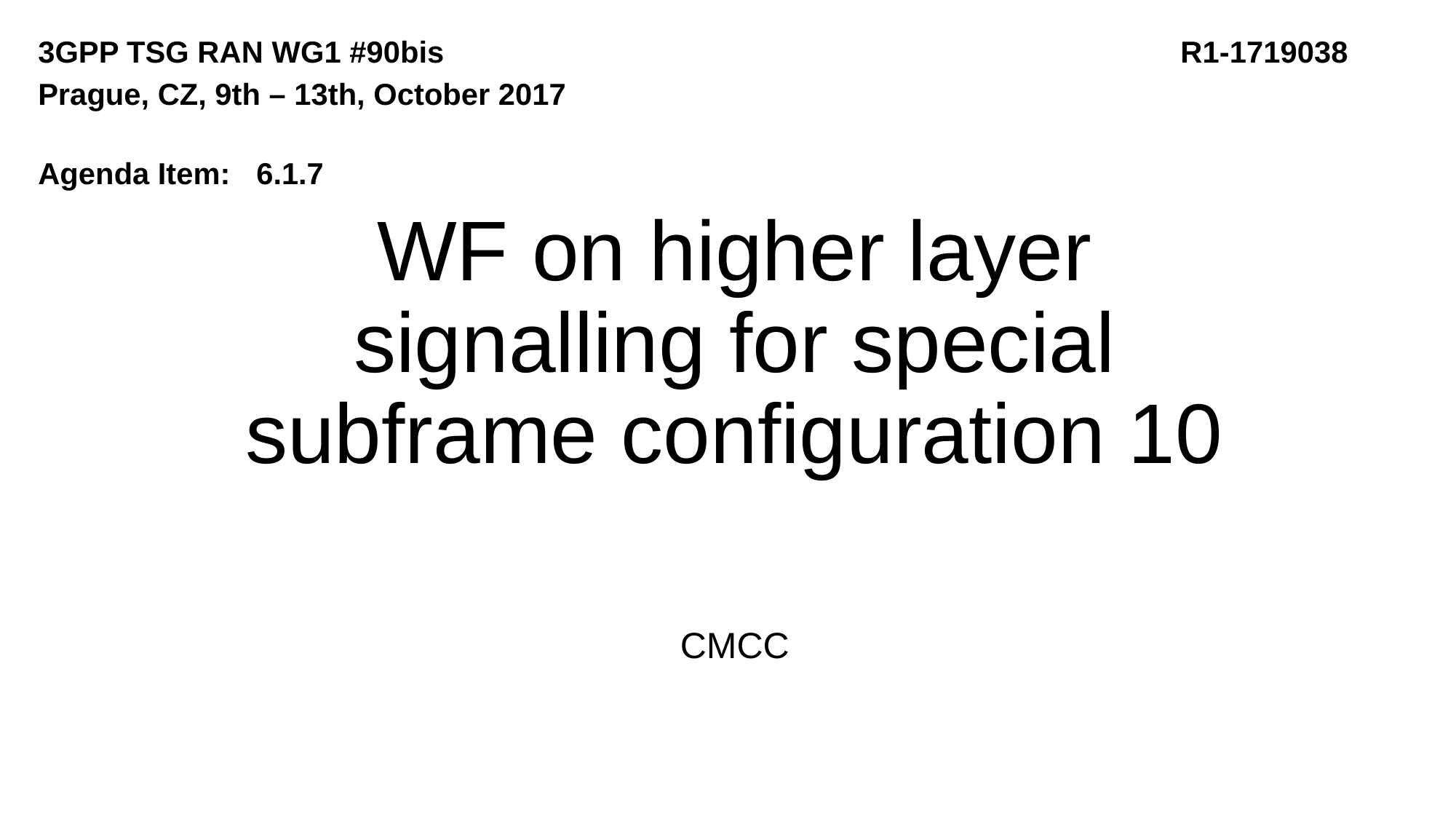

3GPP TSG RAN WG1 #90bis                                                                                        R1-1719038
Prague, CZ, 9th – 13th, October 2017

Agenda Item:	6.1.7

# WF on higher layer signalling for special subframe configuration 10
CMCC